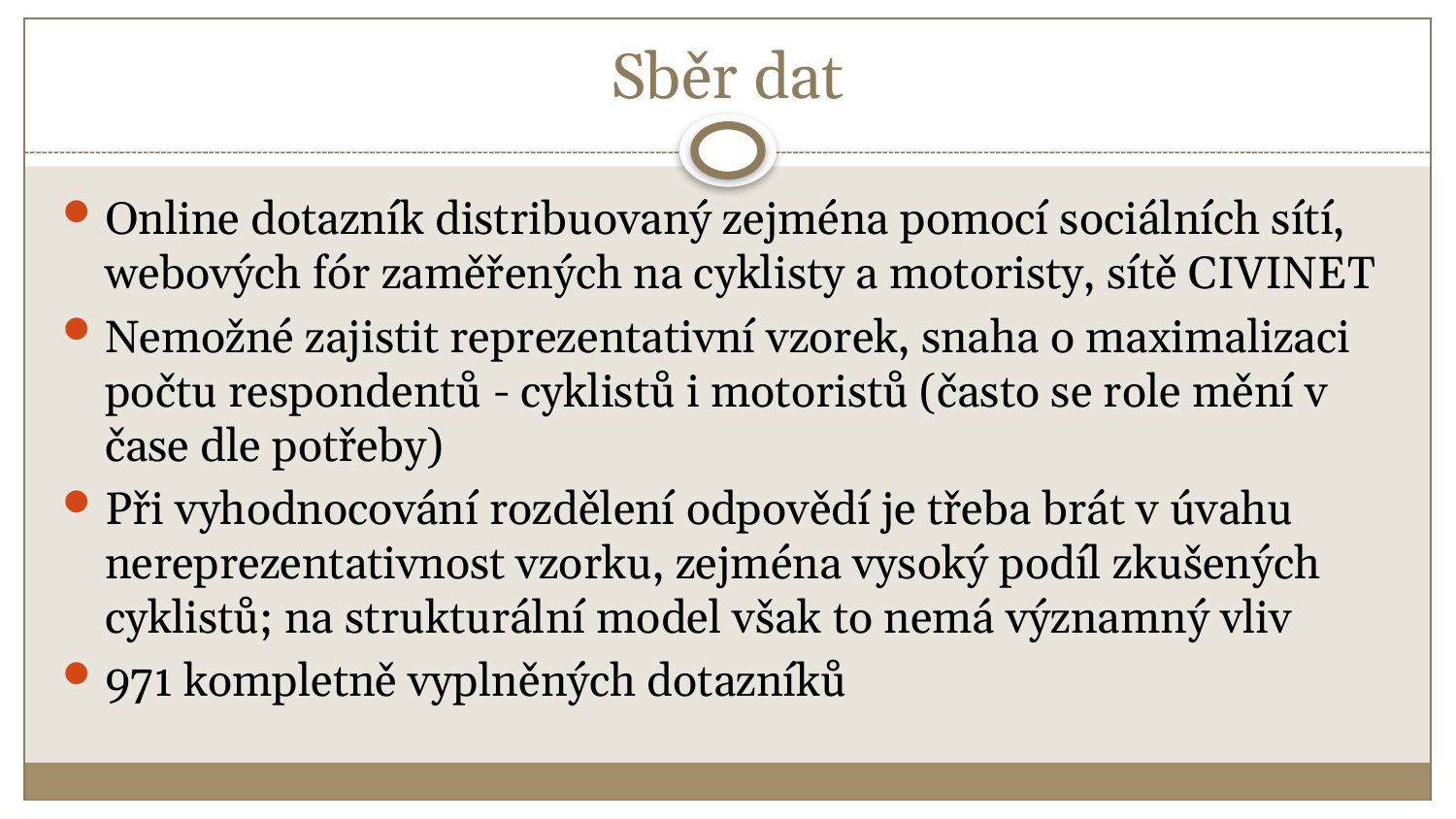

# Sběr dat
Online dotazník distribuovaný zejména pomocí sociálních sítí, webových fór zaměřených na cyklisty a motoristy, sítě CIVINET
Nemožné zajistit reprezentativní vzorek, snaha o maximalizaci počtu respondentů - cyklistů i motoristů (často se role mění v čase dle potřeby)
Při vyhodnocování rozdělení odpovědí je třeba brát v úvahu nereprezentativnost vzorku, zejména vysoký podíl zkušených cyklistů; na strukturální model však to nemá významný vliv
971 kompletně vyplněných dotazníků